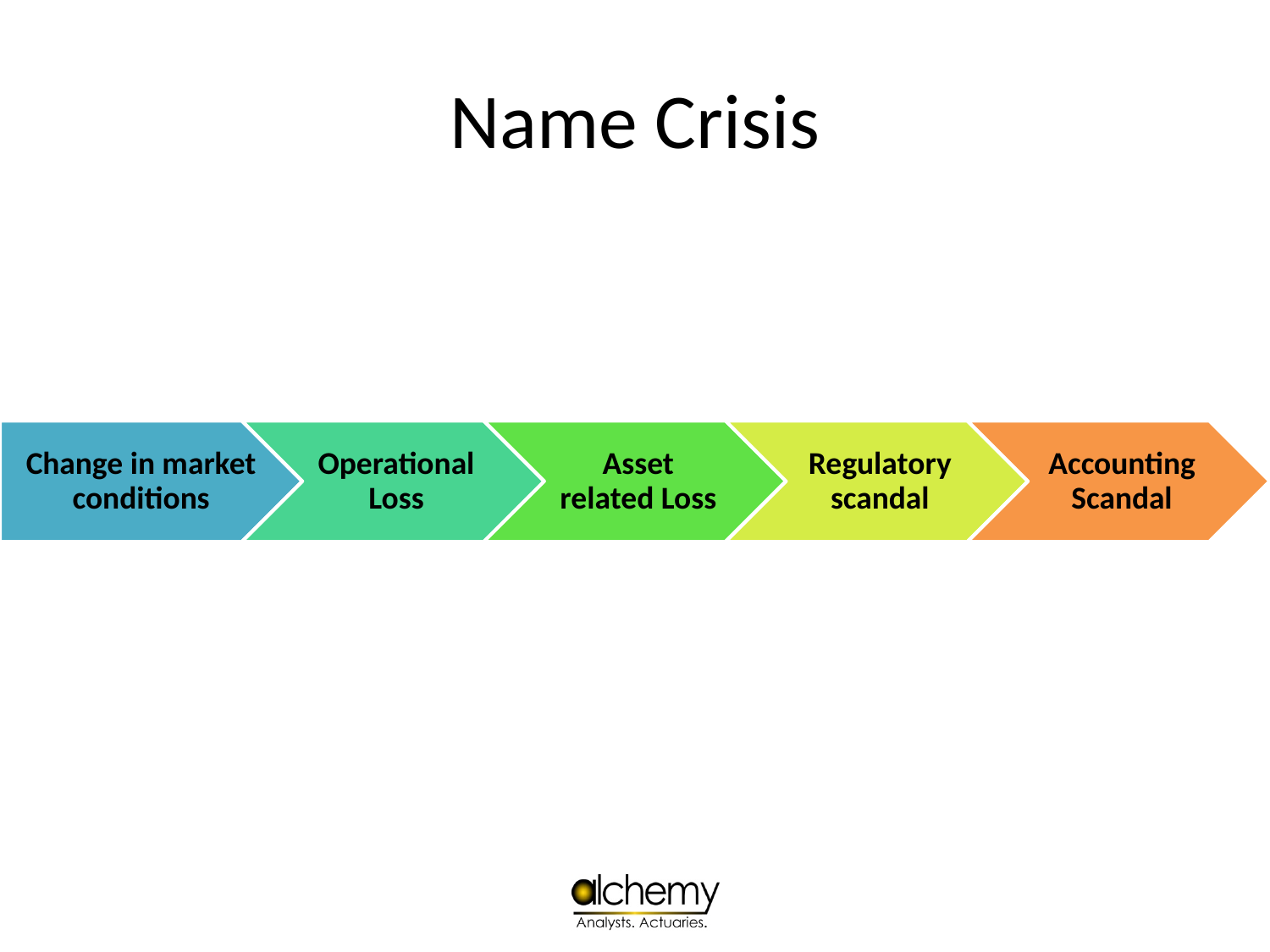

# Name Crisis
Change in market conditions
Operational Loss
Asset related Loss
Regulatory scandal
Accounting Scandal